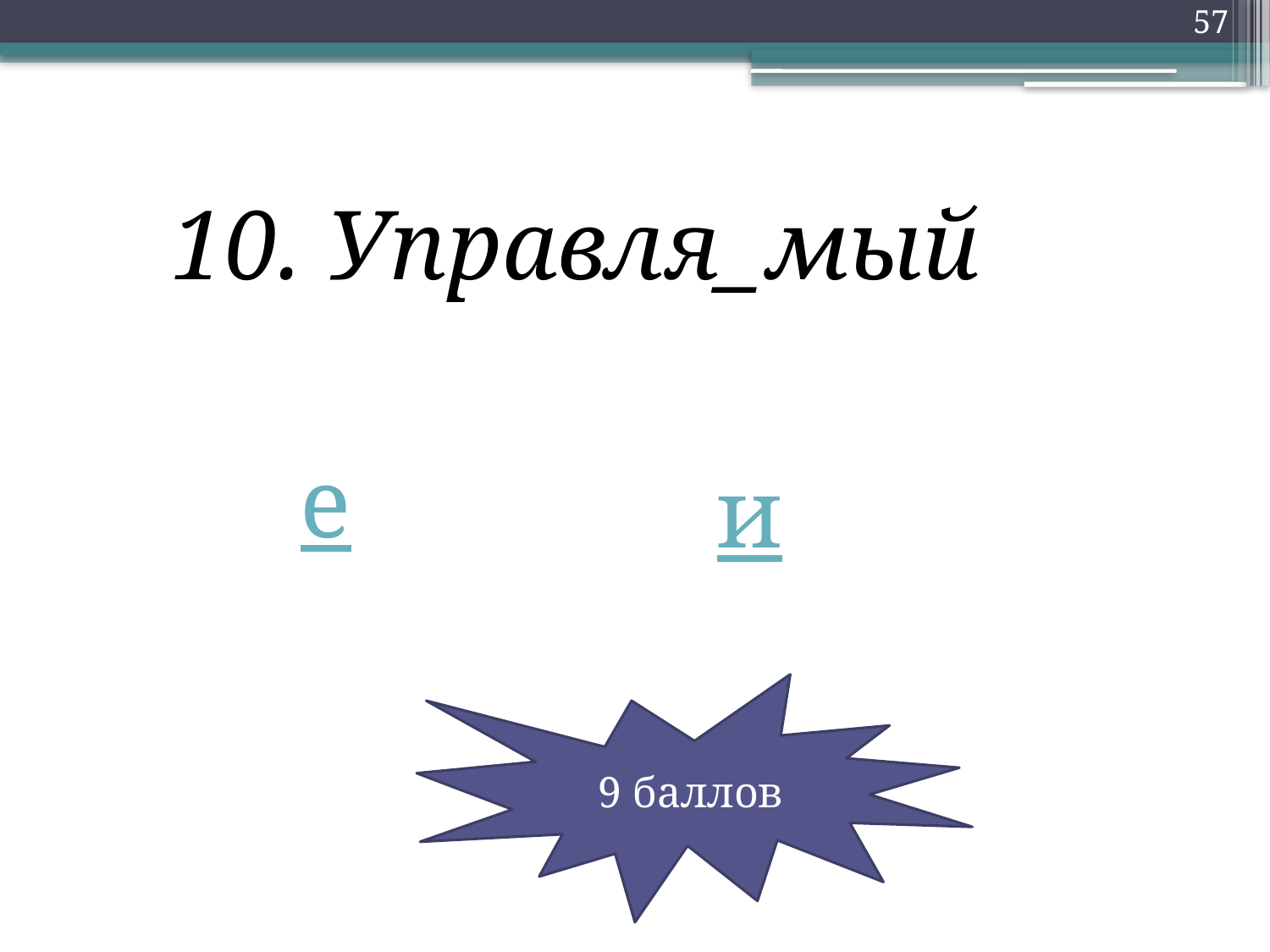

57
10. Управля_мый
е
и
9 баллов